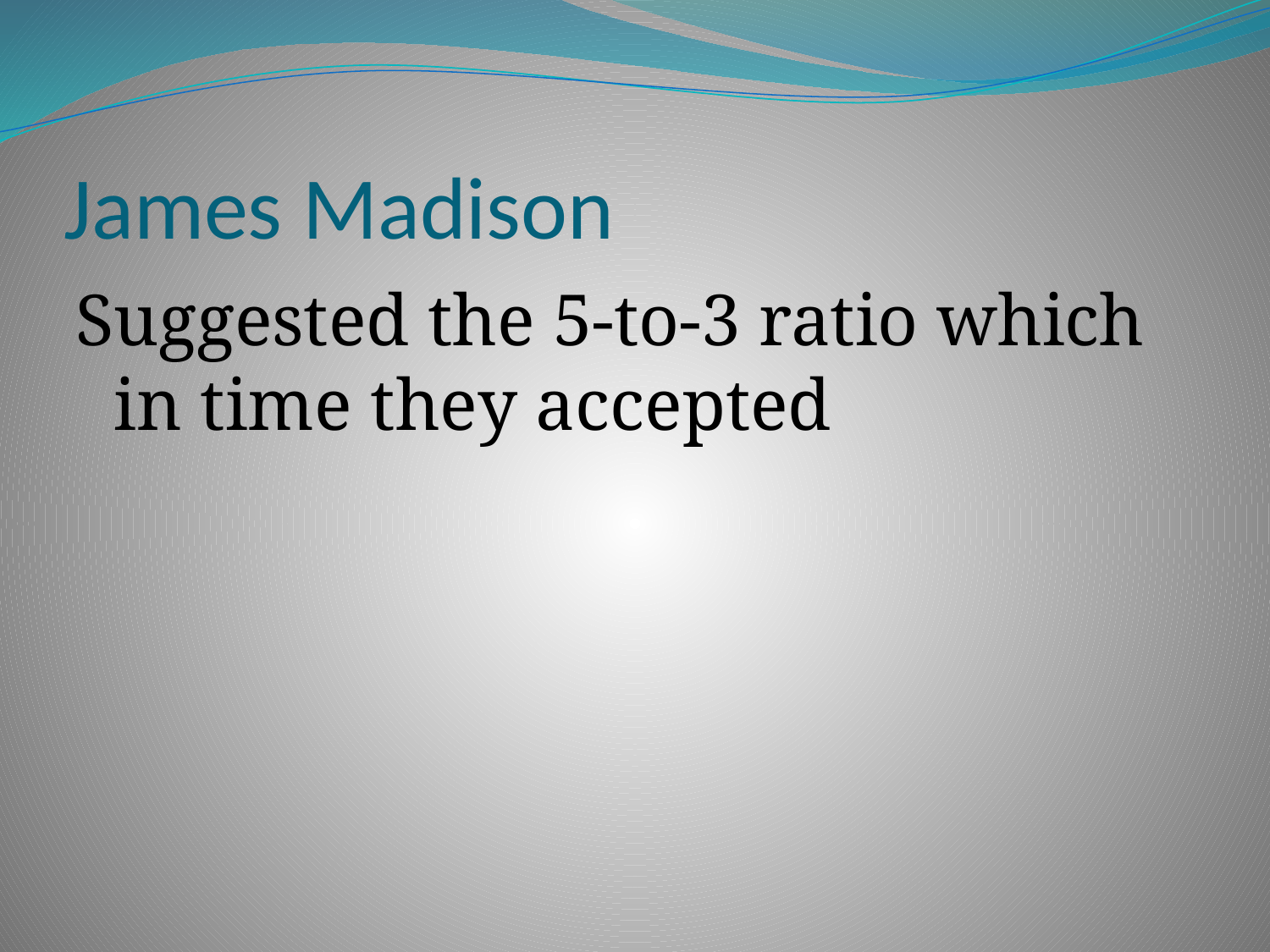

# James Madison
Suggested the 5-to-3 ratio which in time they accepted